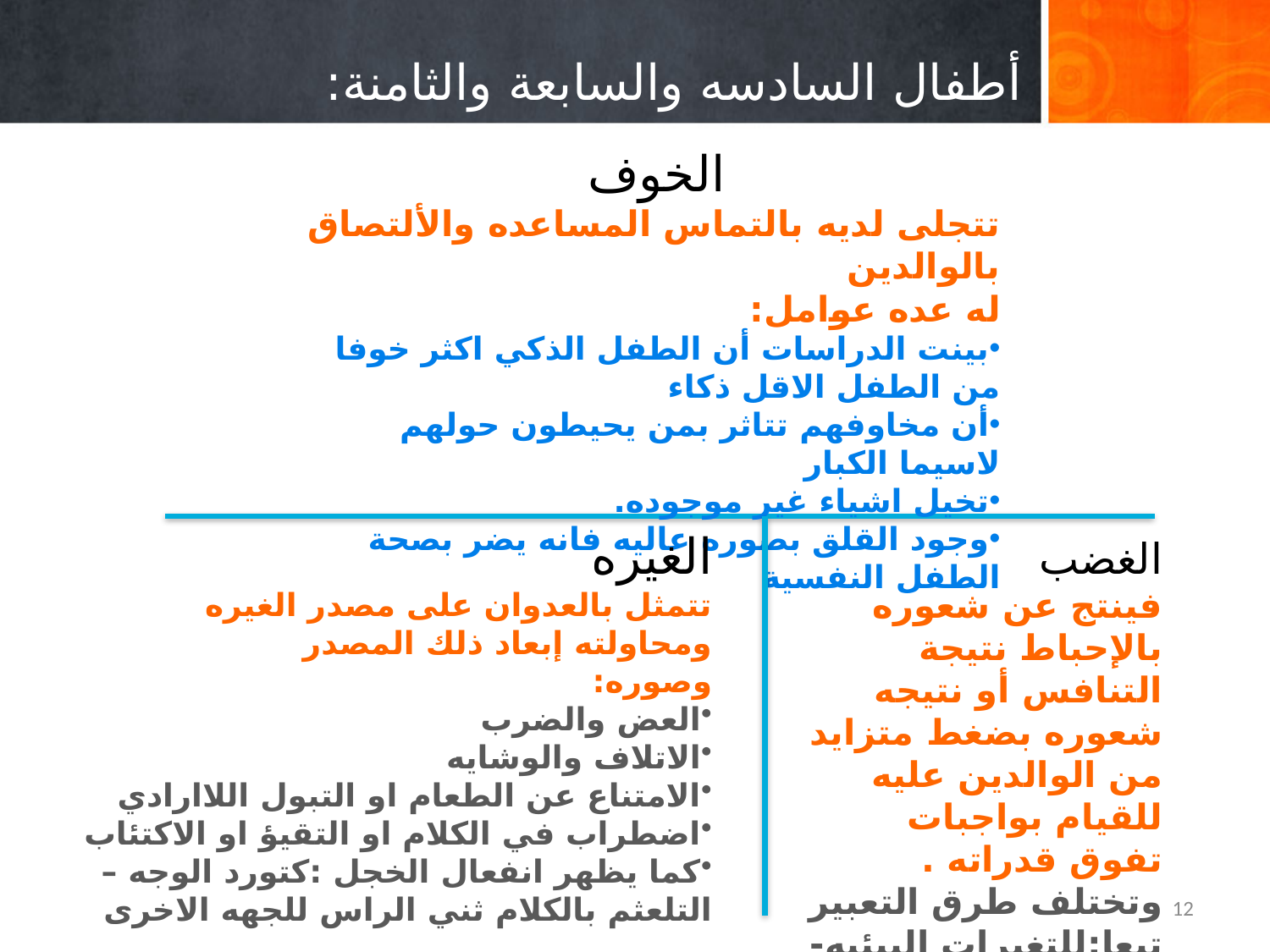

# أطفال السادسه والسابعة والثامنة:
الخوف
تتجلى لديه بالتماس المساعده والألتصاق بالوالدين
له عده عوامل:
بينت الدراسات أن الطفل الذكي اكثر خوفا من الطفل الاقل ذكاء
أن مخاوفهم تتاثر بمن يحيطون حولهم لاسيما الكبار
تخيل اشياء غير موجوده.
وجود القلق بصوره عاليه فانه يضر بصحة الطفل النفسية

الغضب
فينتج عن شعوره بالإحباط نتيجة التنافس أو نتيجه شعوره بضغط متزايد من الوالدين عليه للقيام بواجبات تفوق قدراته .
وتختلف طرق التعبير تبعا:للتغيرات البيئيه- مستوى التعلم- تغير العمر.

الغيره
تتمثل بالعدوان على مصدر الغيره ومحاولته إبعاد ذلك المصدر
وصوره:
العض والضرب
الاتلاف والوشايه
الامتناع عن الطعام او التبول اللاارادي
اضطراب في الكلام او التقيؤ او الاكتئاب
كما يظهر انفعال الخجل :كتورد الوجه – التلعثم بالكلام ثني الراس للجهه الاخرى
12